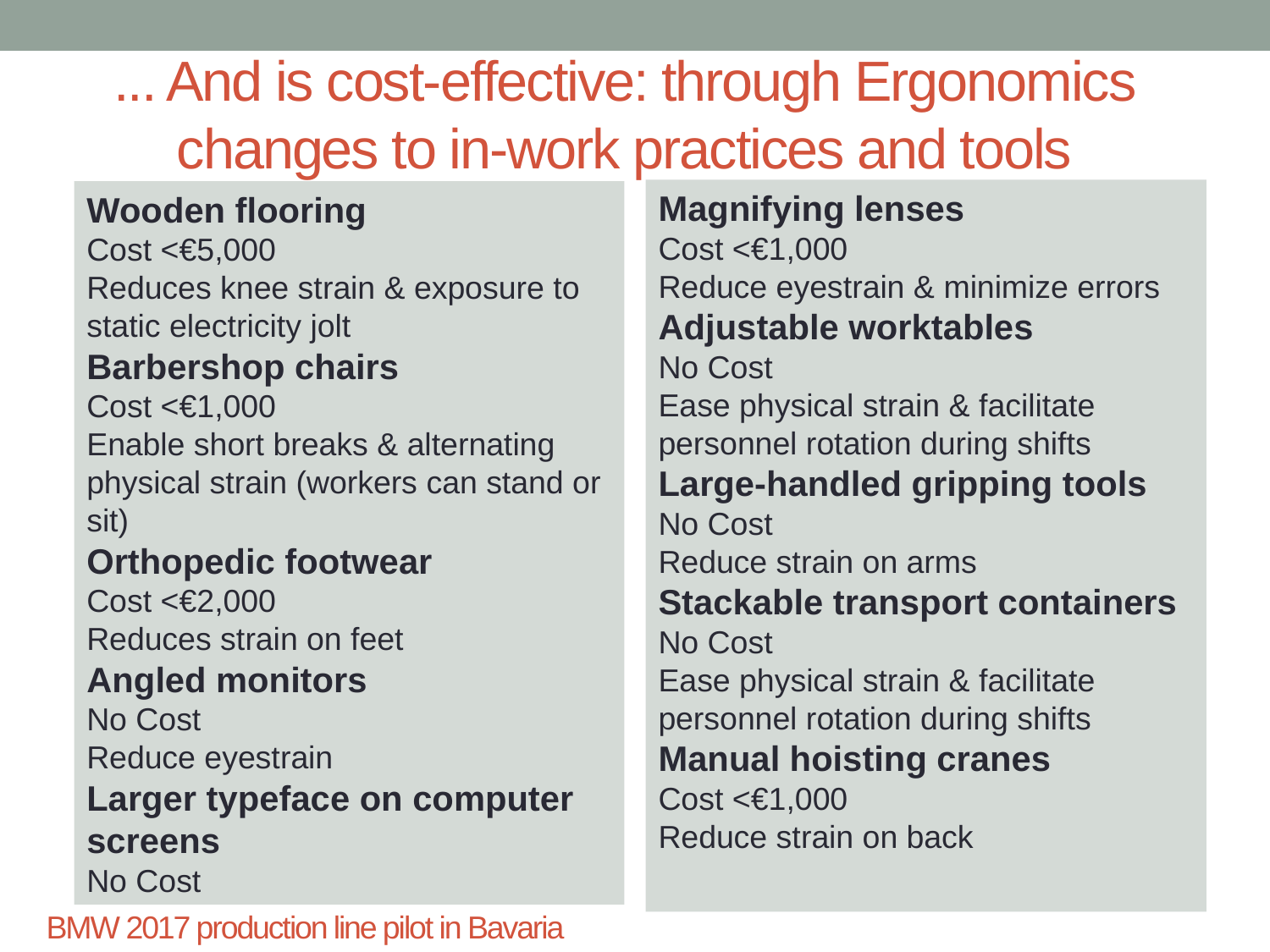

# ... And is cost-effective: through Ergonomics changes to in-work practices and tools
Magnifying lenses
Cost <€1,000
Reduce eyestrain & minimize errors
Adjustable worktables
No Cost
Ease physical strain & facilitate
personnel rotation during shifts
Large-handled gripping tools
No Cost
Reduce strain on arms
Stackable transport containers
No Cost
Ease physical strain & facilitate
personnel rotation during shifts
Manual hoisting cranes
Cost <€1,000
Reduce strain on back
Wooden flooring
Cost <€5,000
Reduces knee strain & exposure to static electricity jolt
Barbershop chairs
Cost <€1,000
Enable short breaks & alternating
physical strain (workers can stand or sit)
Orthopedic footwear
Cost <€2,000
Reduces strain on feet
Angled monitors
No Cost
Reduce eyestrain
Larger typeface on computer screens
No Cost
BMW 2017 production line pilot in Bavaria